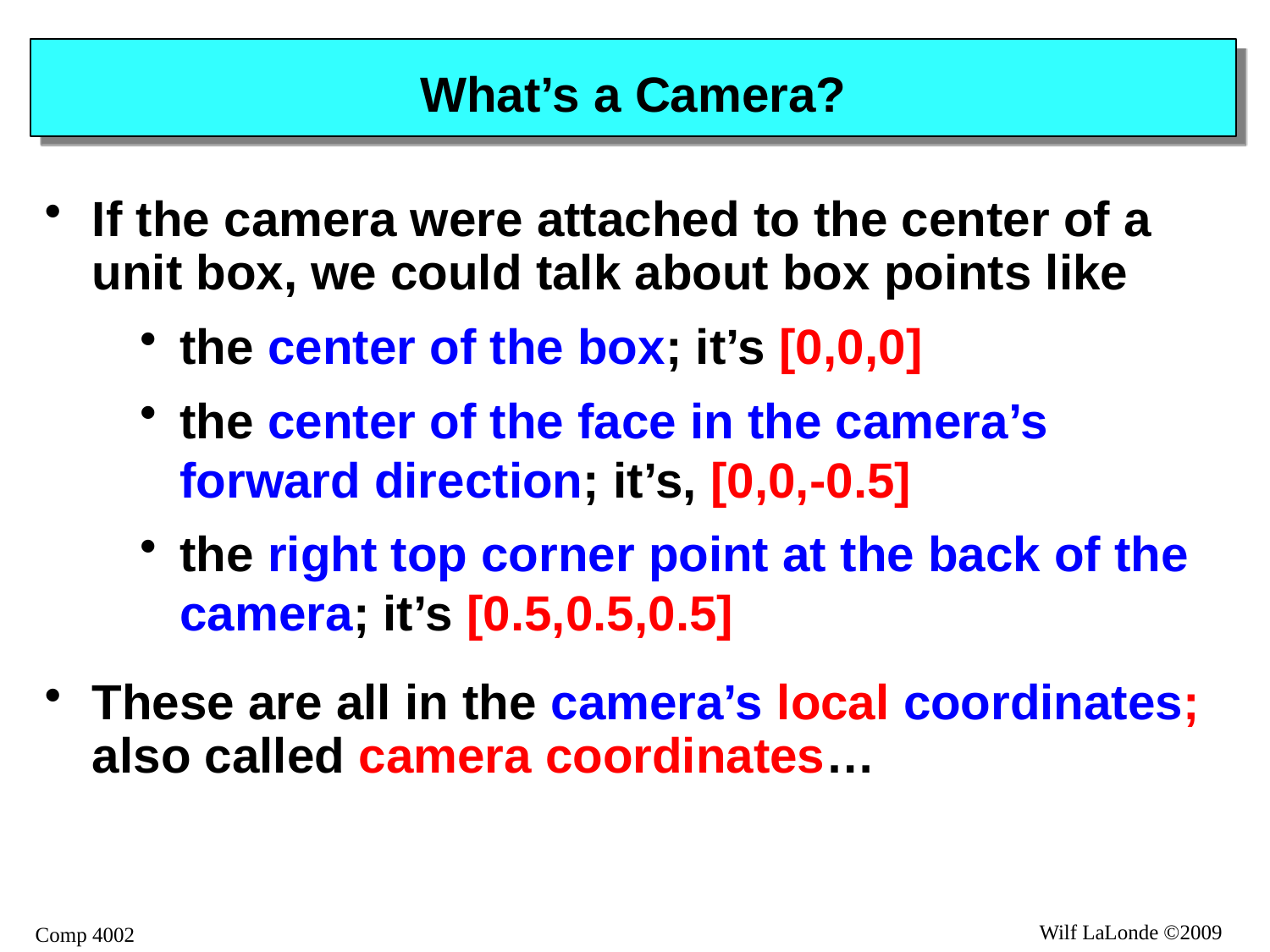

# What’s a Camera?
If the camera were attached to the center of a unit box, we could talk about box points like
the center of the box; it’s [0,0,0]
the center of the face in the camera’s forward direction; it’s, [0,0,-0.5]
the right top corner point at the back of the camera; it’s [0.5,0.5,0.5]

These are all in the camera’s local coordinates; also called camera coordinates…